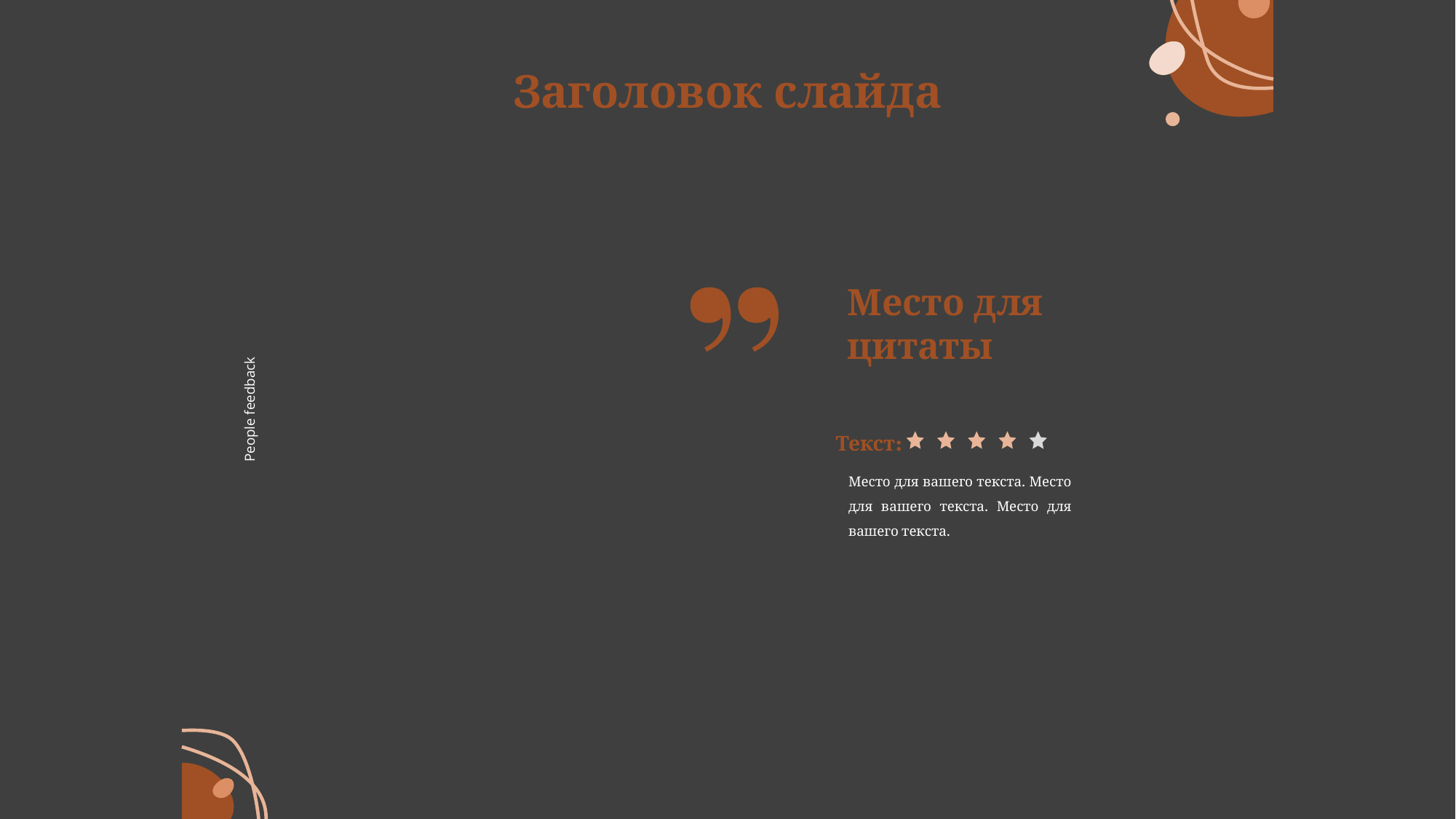

Заголовок слайда

Место для цитаты

People feedback
Текст:

Место для вашего текста. Место для вашего текста. Место для вашего текста.